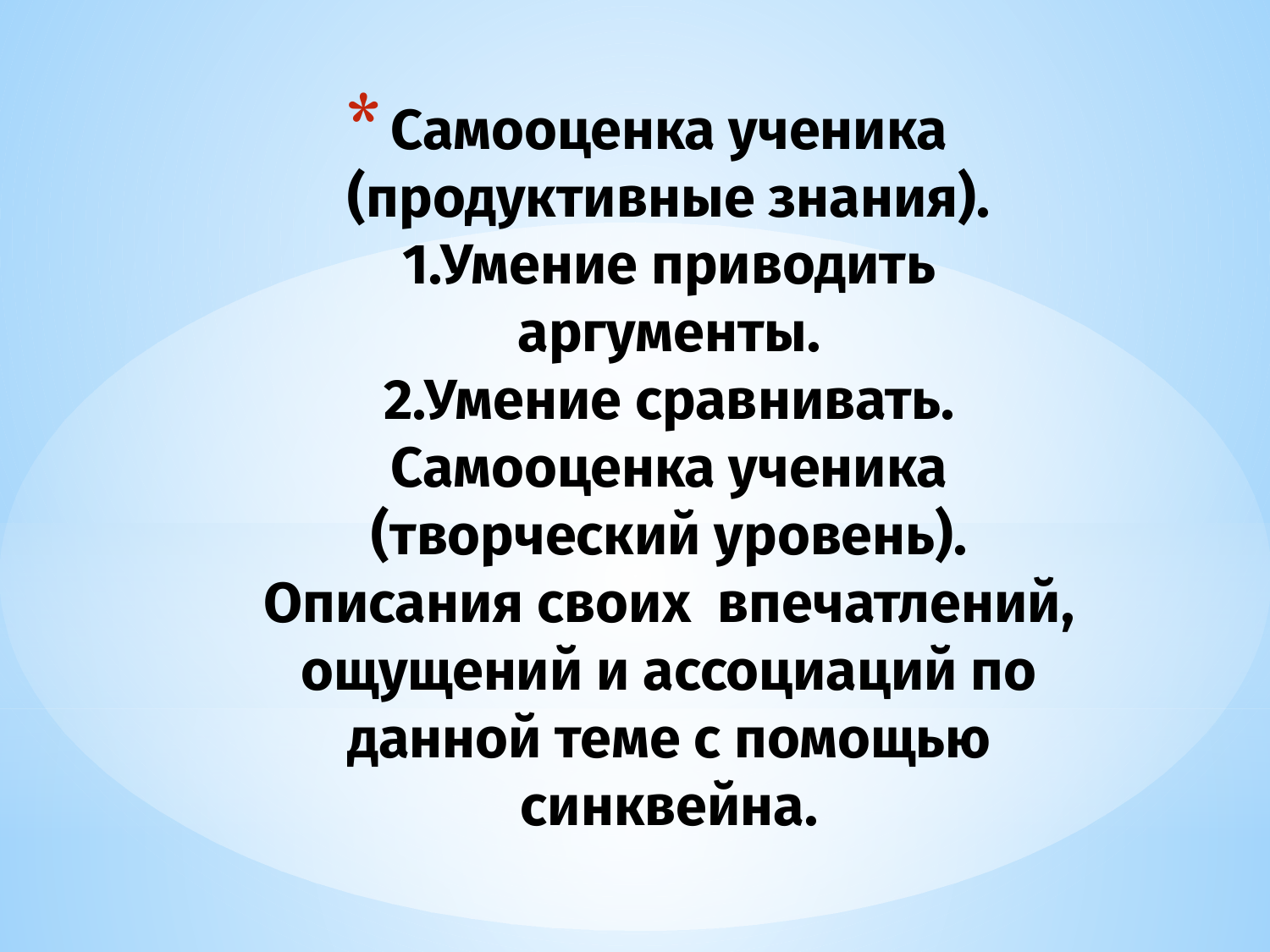

# Самооценка ученика (продуктивные знания). 1.Умение приводить аргументы. 2.Умение сравнивать. Самооценка ученика (творческий уровень). Описания своих  впечатлений, ощущений и ассоциаций по данной теме с помощью синквейна.